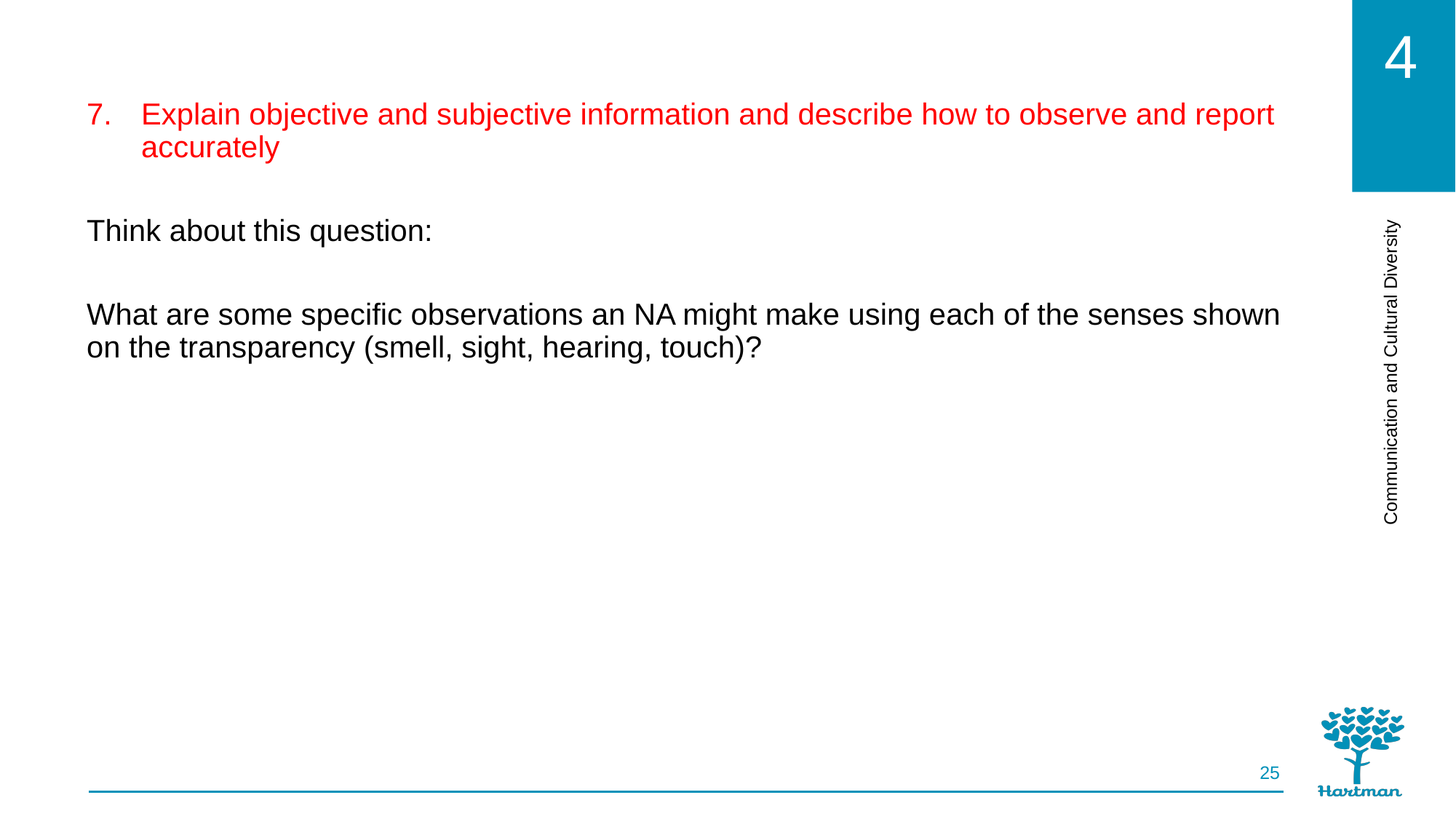

Explain objective and subjective information and describe how to observe and report accurately

Think about this question:

What are some specific observations an NA might make using each of the senses shown on the transparency (smell, sight, hearing, touch)?

25